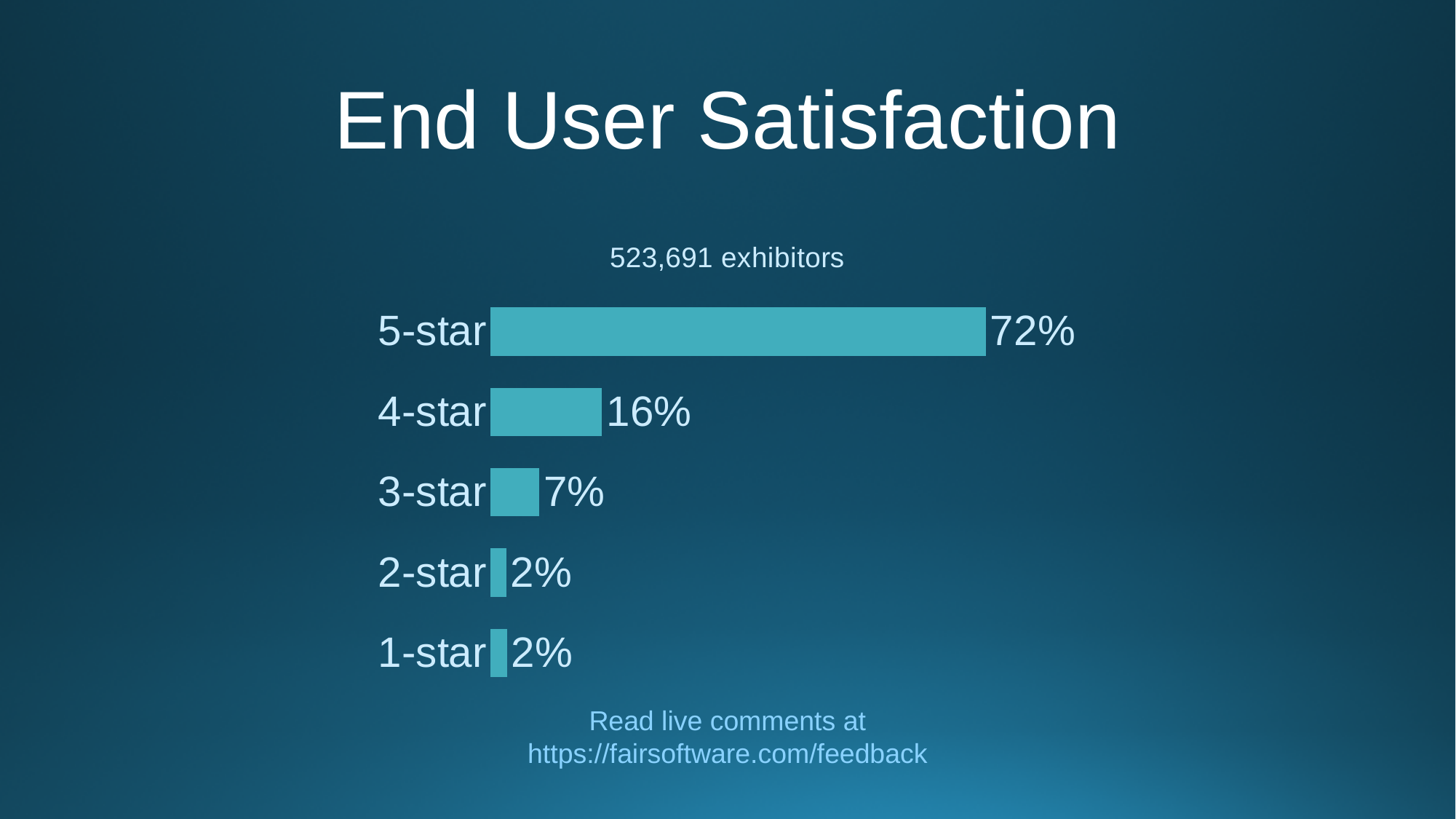

# End User Satisfaction

### Chart: 523,691 exhibitors

| Category | 412,306 Exhibitors |
|---|---|
| 1-star | 9788.0 |
| 2-star | 9392.0 |
| 3-star | 29033.0 |
| 4-star | 66493.0 |
| 5-star | 295600.0 |
Read live comments at https://fairsoftware.com/feedback